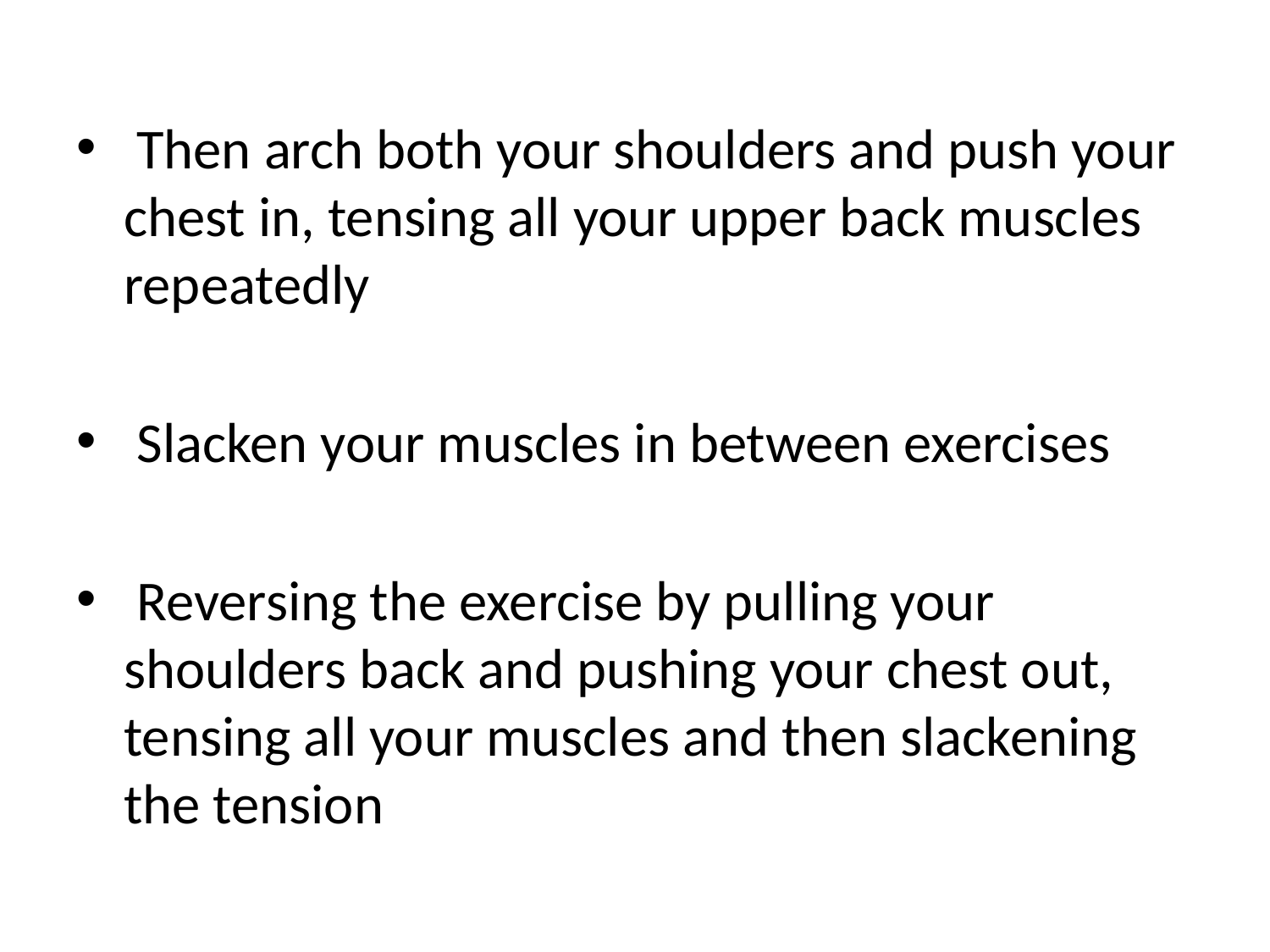

Then arch both your shoulders and push your chest in, tensing all your upper back muscles repeatedly

 Slacken your muscles in between exercises

 Reversing the exercise by pulling your shoulders back and pushing your chest out, tensing all your muscles and then slackening the tension